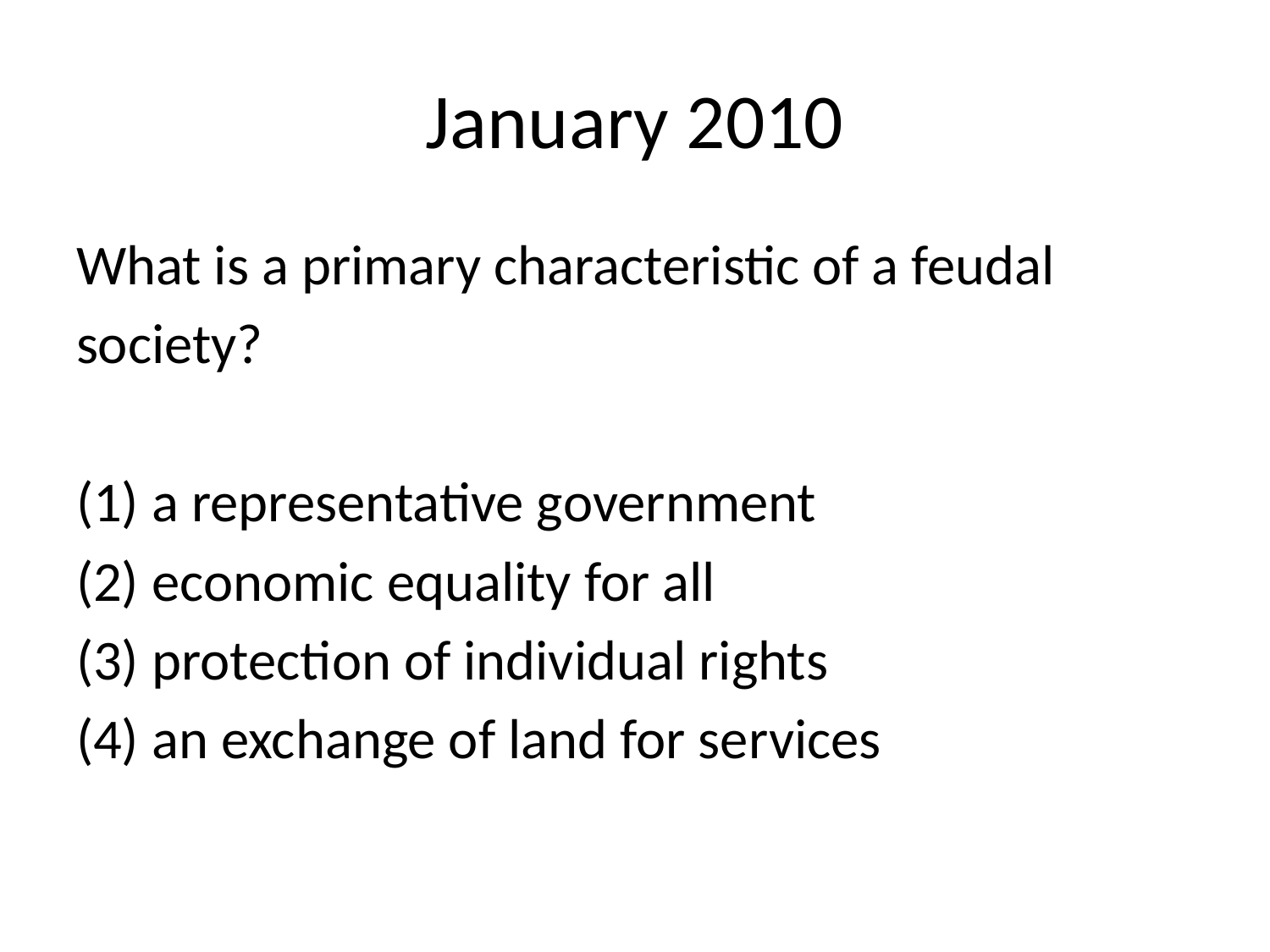

# January 2010
What is a primary characteristic of a feudal
society?

(1) a representative government
(2) economic equality for all
(3) protection of individual rights
(4) an exchange of land for services